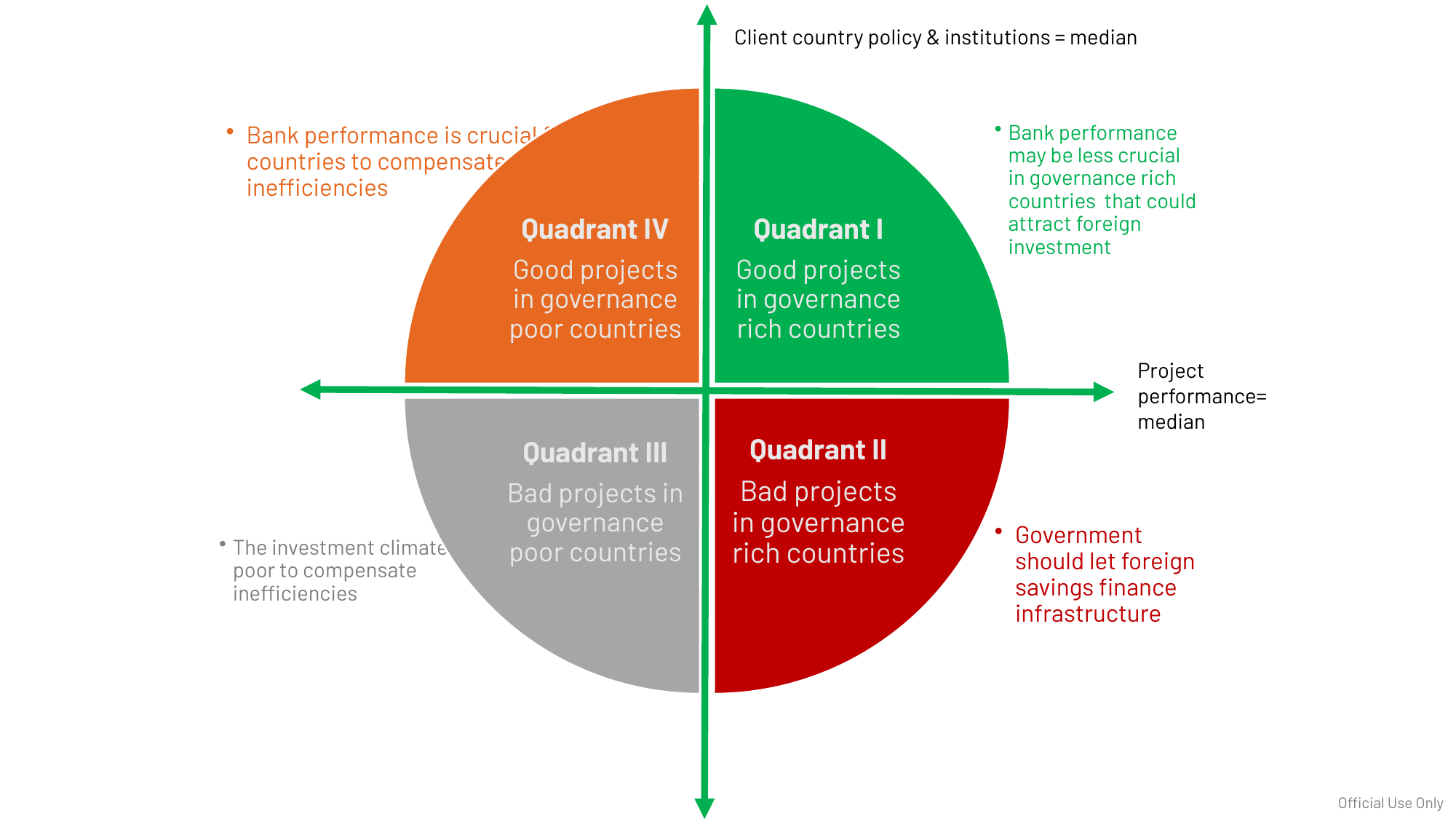

Client country policy & institutions = median
Government should let foreign savings finance infrastructure

The investment climate is too poor to compensate inefficiencies

Bank performance may be less crucial in governance rich countries  that could attract foreign investment

Bank performance is crucial for countries to compensate for inefficiencies
Quadrant IV
Good projects in governance poor countries
Quadrant I
Good projects in governance rich countries
Quadrant II
Bad projects in governance rich countries
Quadrant III
Bad projects in governance poor countries
Project performance= median